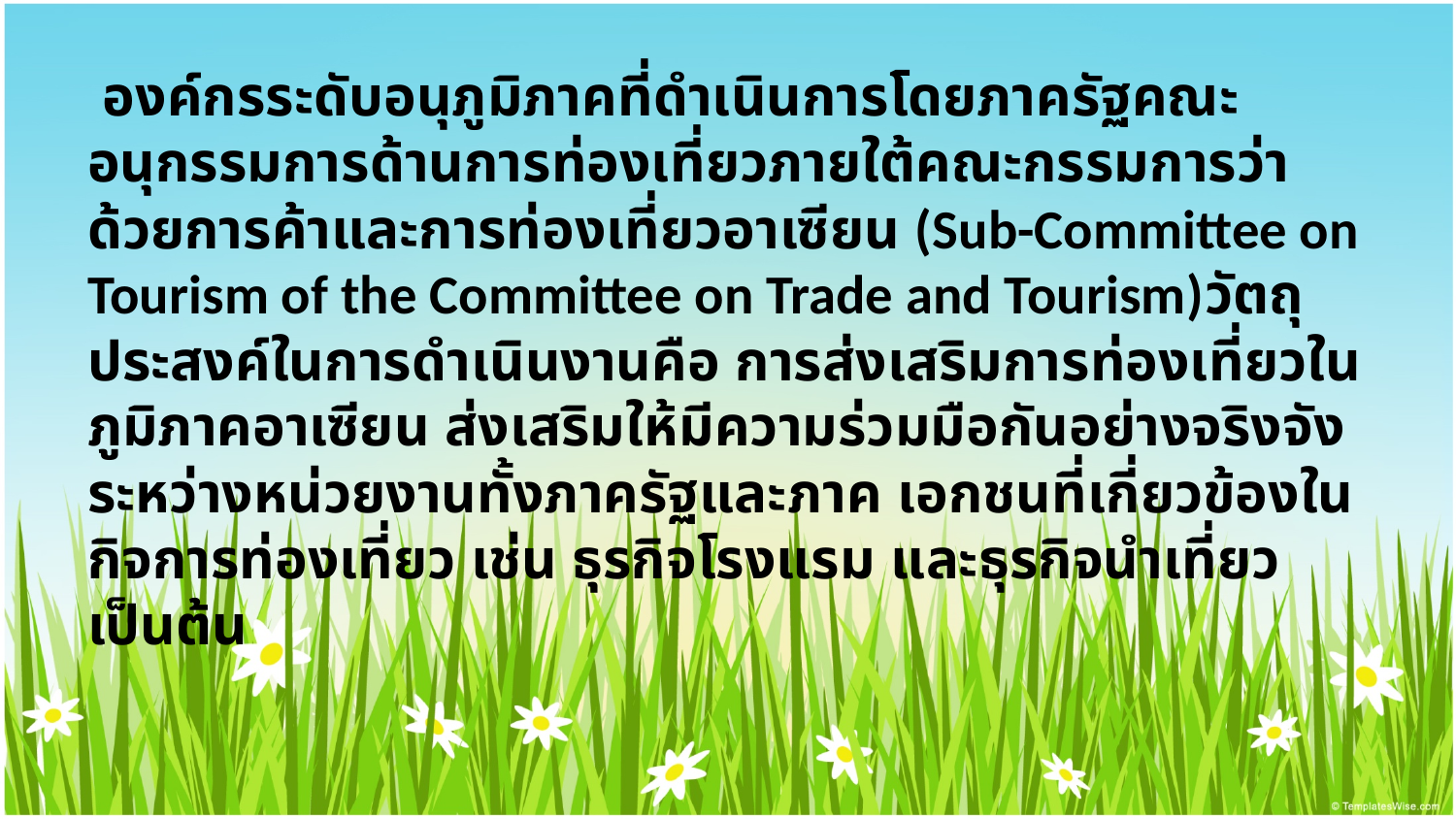

องค์กรระดับอนุภูมิภาคที่ดำเนินการโดยภาครัฐคณะอนุกรรมการด้านการท่องเที่ยวภายใต้คณะกรรมการว่าด้วยการค้าและการท่องเที่ยวอาเซียน (Sub-Committee on Tourism of the Committee on Trade and Tourism)วัตถุ ประสงค์ในการดำเนินงานคือ การส่งเสริมการท่องเที่ยวในภูมิภาคอาเซียน ส่งเสริมให้มีความร่วมมือกันอย่างจริงจังระหว่างหน่วยงานทั้งภาครัฐและภาค เอกชนที่เกี่ยวข้องในกิจการท่องเที่ยว เช่น ธุรกิจโรงแรม และธุรกิจนำเที่ยว เป็นต้น